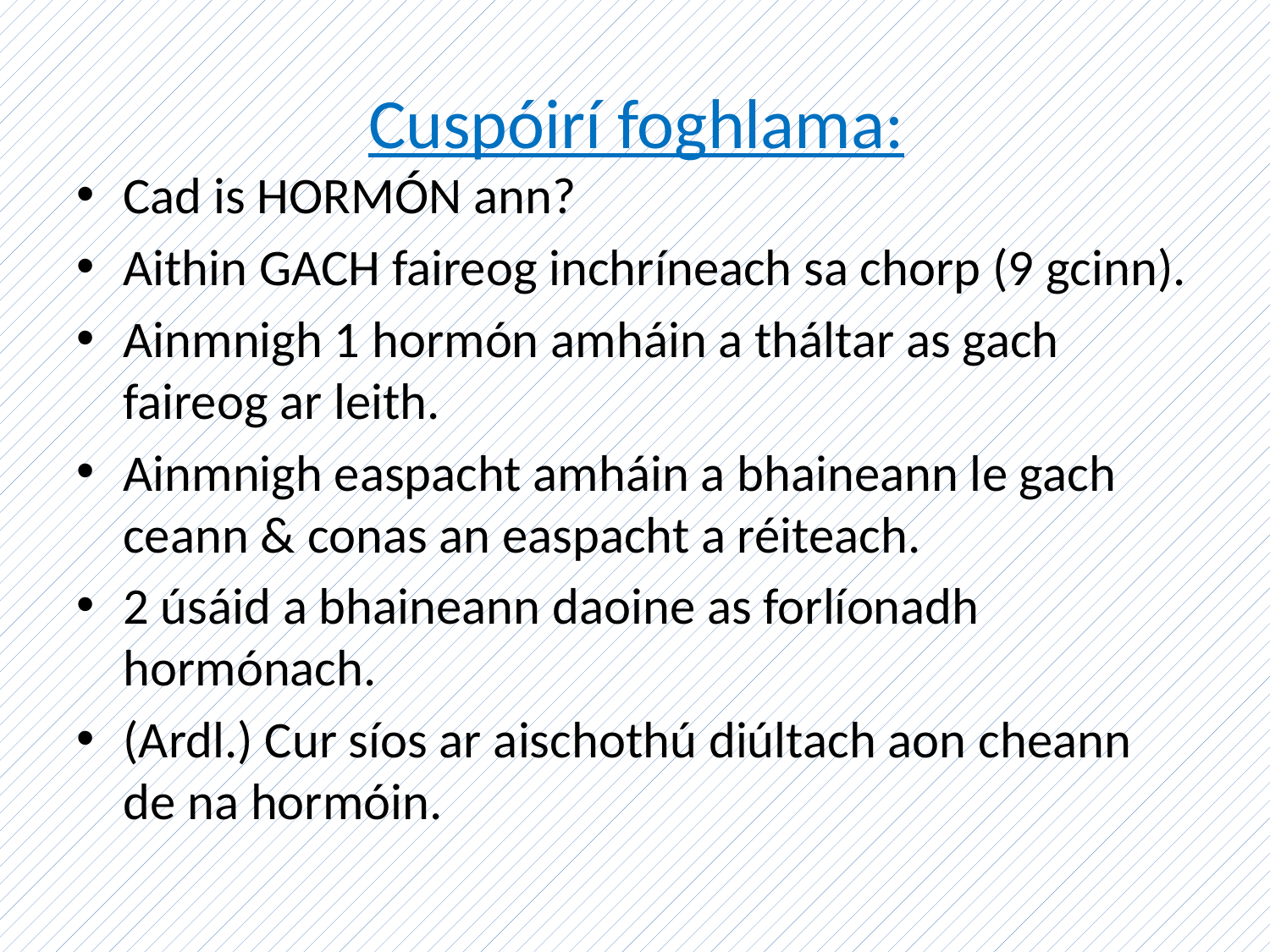

# Cuspóirí foghlama:
Cad is HORMÓN ann?
Aithin GACH faireog inchríneach sa chorp (9 gcinn).
Ainmnigh 1 hormón amháin a tháltar as gach faireog ar leith.
Ainmnigh easpacht amháin a bhaineann le gach ceann & conas an easpacht a réiteach.
2 úsáid a bhaineann daoine as forlíonadh hormónach.
(Ardl.) Cur síos ar aischothú diúltach aon cheann de na hormóin.